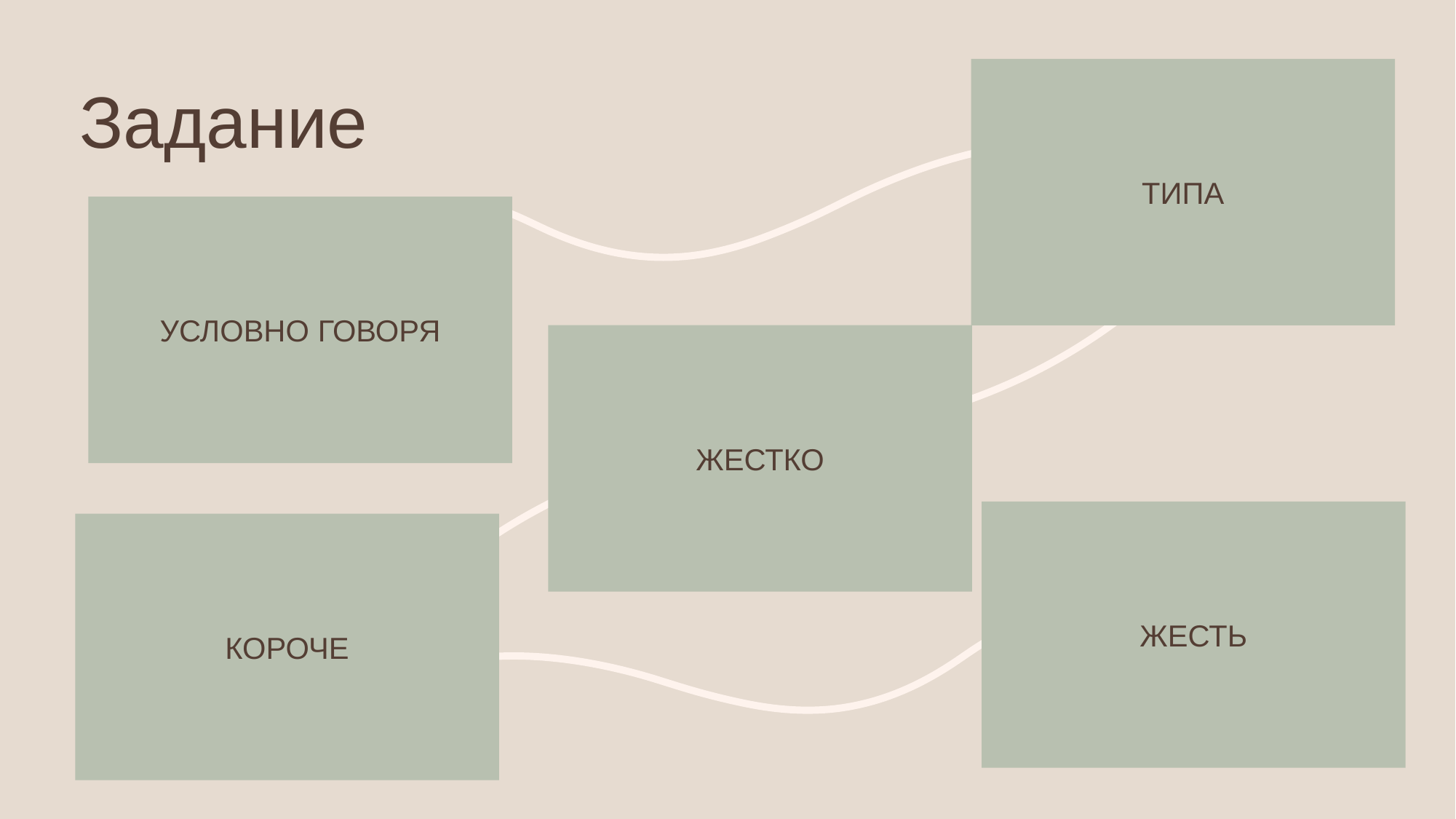

типа
# Задание
Условно говоря
жестко
жесть
короче